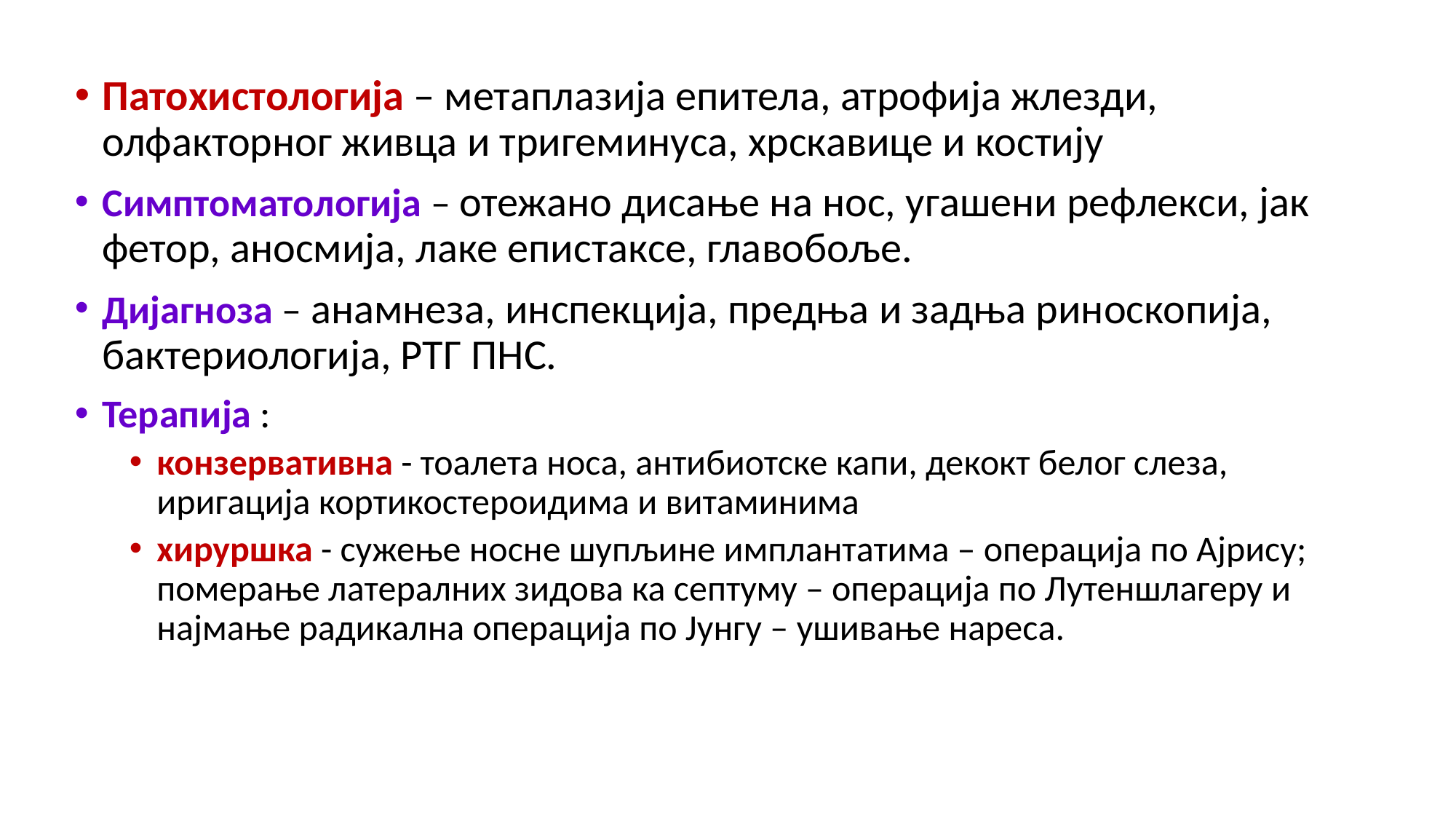

Патохистологија – метаплазија епитела, атрофија жлезди, олфакторног живца и тригеминуса, хрскавице и костију
Симптоматологија – отежано дисање на нос, угашени рефлекси, јак фетор, аносмија, лаке епистаксе, главобоље.
Дијагноза – анамнеза, инспекција, предња и задња риноскопија, бактериологија, РТГ ПНС.
Терапија :
конзервативна - тоалета носа, антибиотске капи, декокт белог слеза, иригација кортикостероидима и витаминима
хируршка - сужење носне шупљине имплантатима – операција по Ајрису; померање латералних зидова ка септуму – операција по Лутеншлагеру и најмање радикална операција по Јунгу – ушивање нареса.